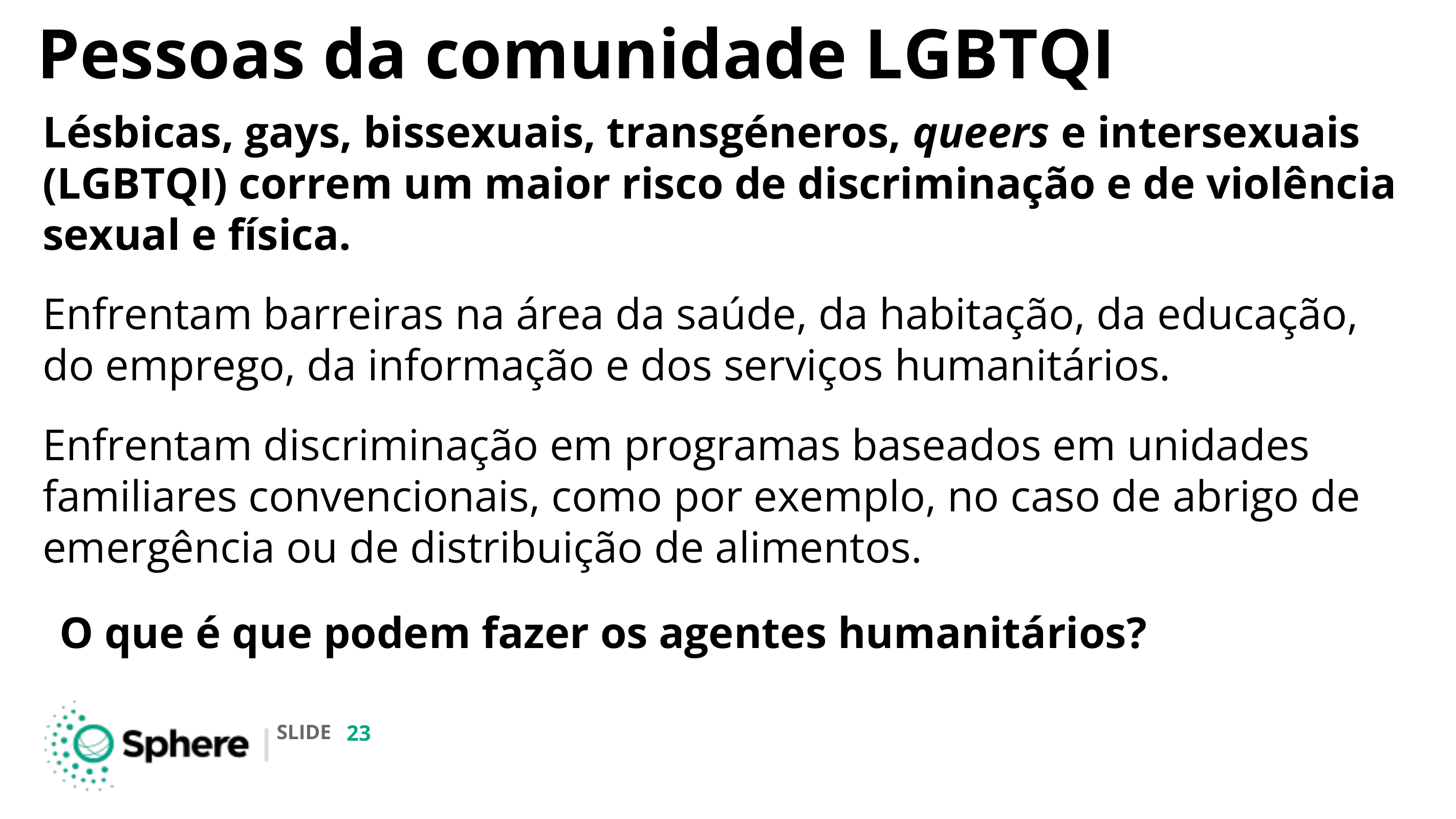

# Pessoas da comunidade LGBTQI
Lésbicas, gays, bissexuais, transgéneros, queers e intersexuais (LGBTQI) correm um maior risco de discriminação e de violência sexual e física.
Enfrentam barreiras na área da saúde, da habitação, da educação, do emprego, da informação e dos serviços humanitários.
Enfrentam discriminação em programas baseados em unidades familiares convencionais, como por exemplo, no caso de abrigo de emergência ou de distribuição de alimentos.
O que é que podem fazer os agentes humanitários?
23